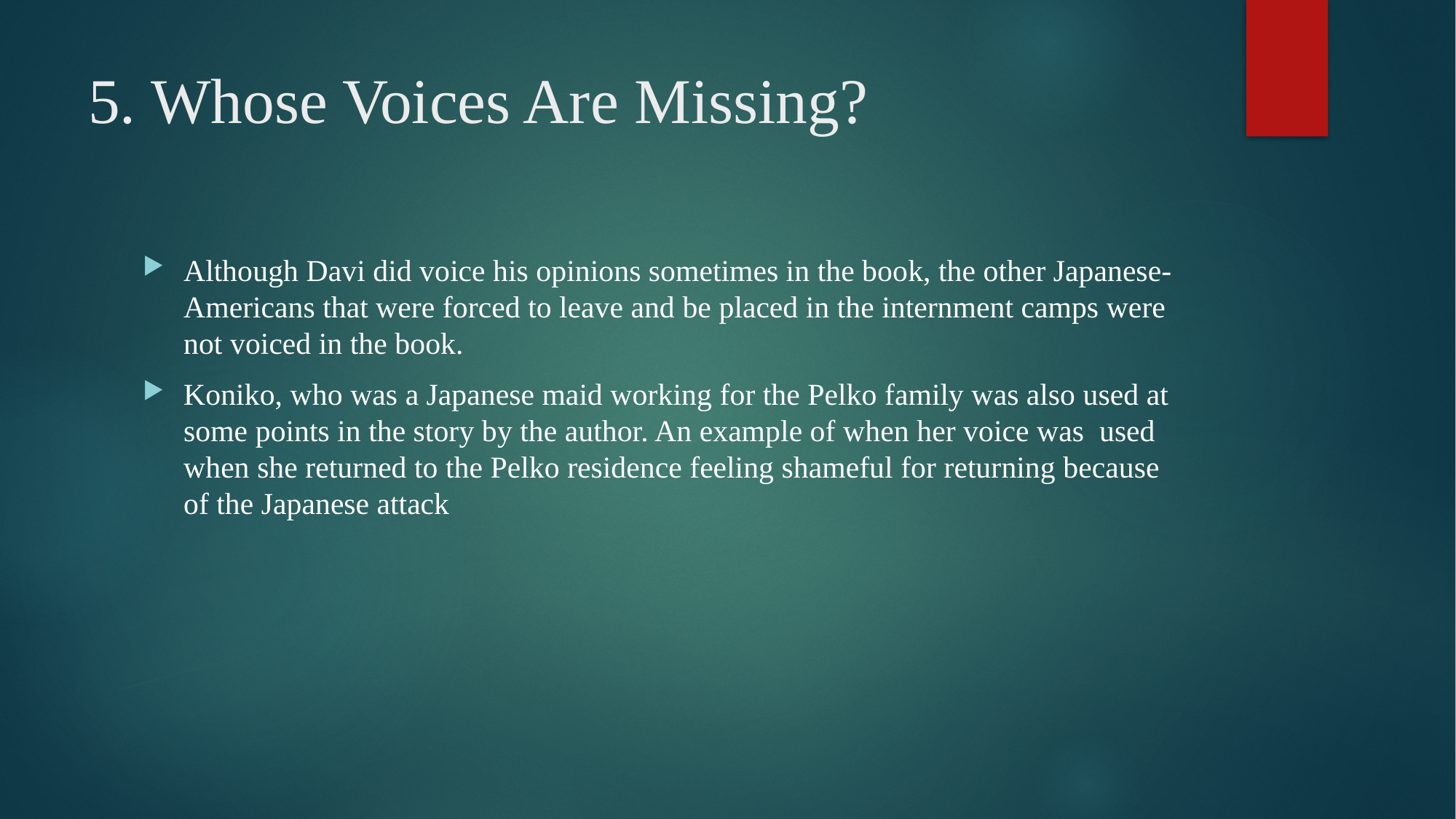

# 5. Whose Voices Are Missing?
Although Davi did voice his opinions sometimes in the book, the other Japanese-Americans that were forced to leave and be placed in the internment camps were not voiced in the book.
Koniko, who was a Japanese maid working for the Pelko family was also used at some points in the story by the author. An example of when her voice was  used when she returned to the Pelko residence feeling shameful for returning because of the Japanese attack